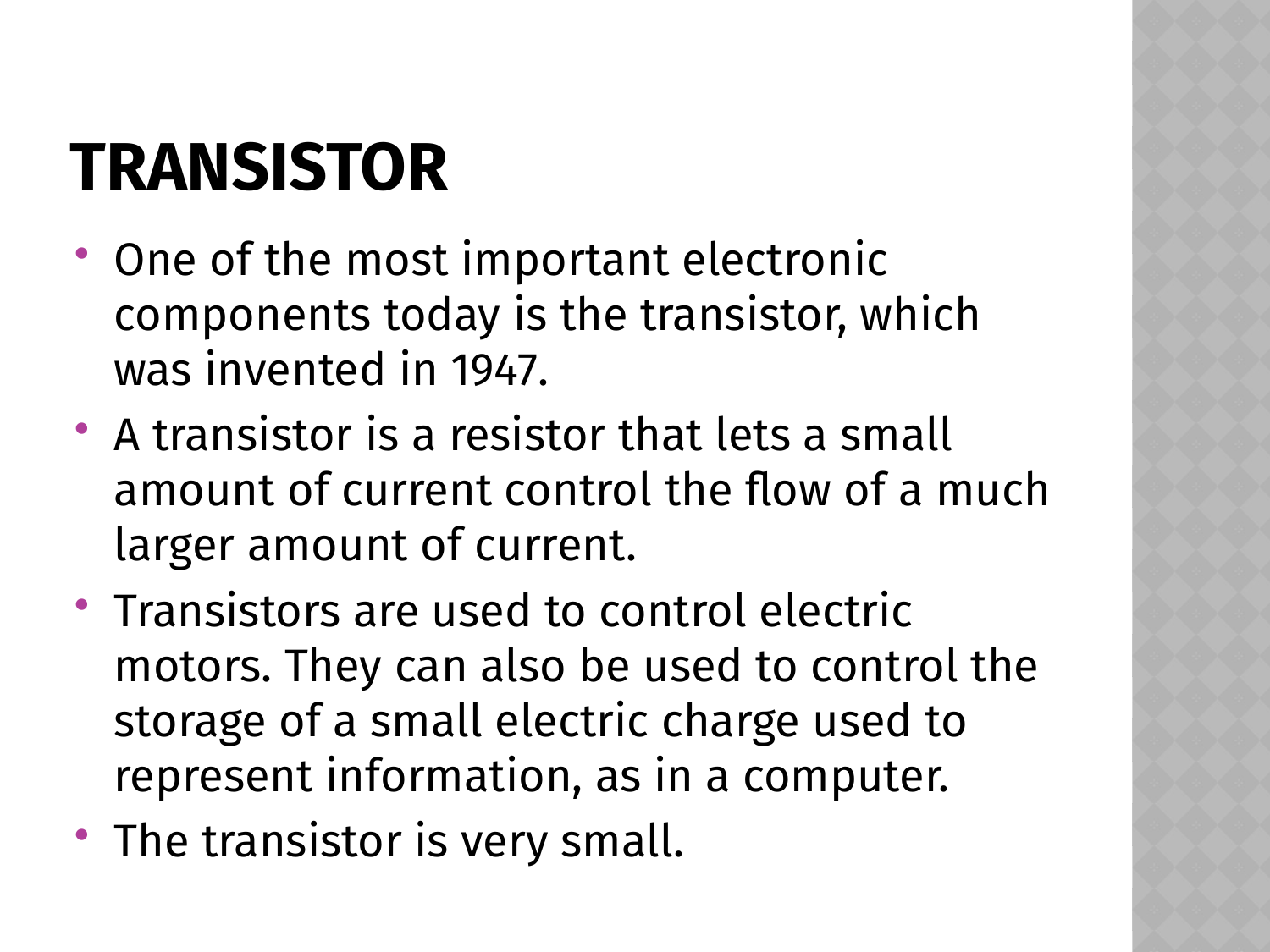

# transistor
One of the most important electronic components today is the transistor, which was invented in 1947.
A transistor is a resistor that lets a small amount of current control the flow of a much larger amount of current.
Transistors are used to control electric motors. They can also be used to control the storage of a small electric charge used to represent information, as in a computer.
The transistor is very small.